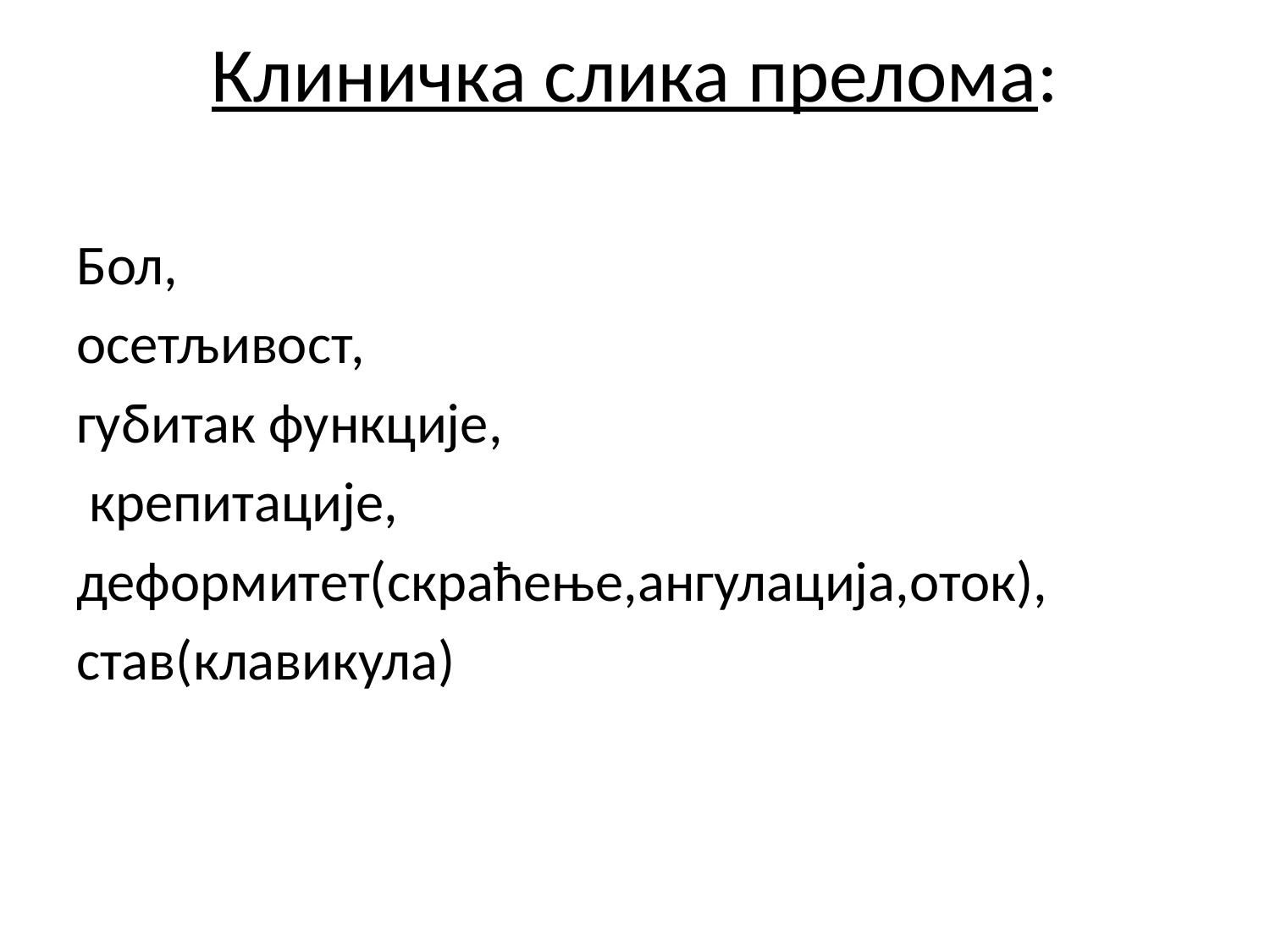

# Клиничка слика прелома:
Бол,
осетљивост,
губитак функције,
 крепитације,
деформитет(скраћење,ангулација,оток),
став(клавикула)